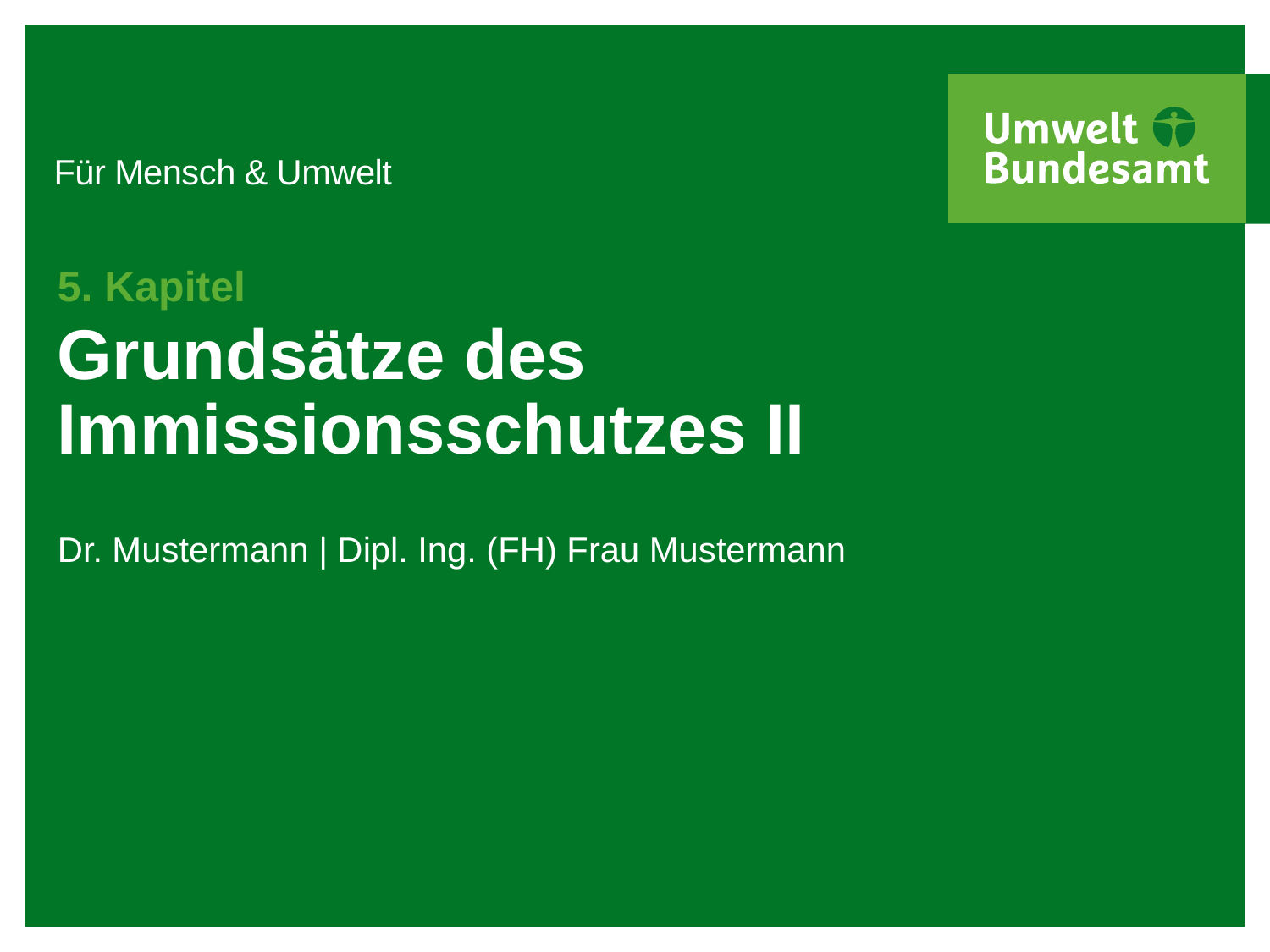

# 5. Kapitel
Grundsätze des Immissionsschutzes II
Dr. Mustermann | Dipl. Ing. (FH) Frau Mustermann